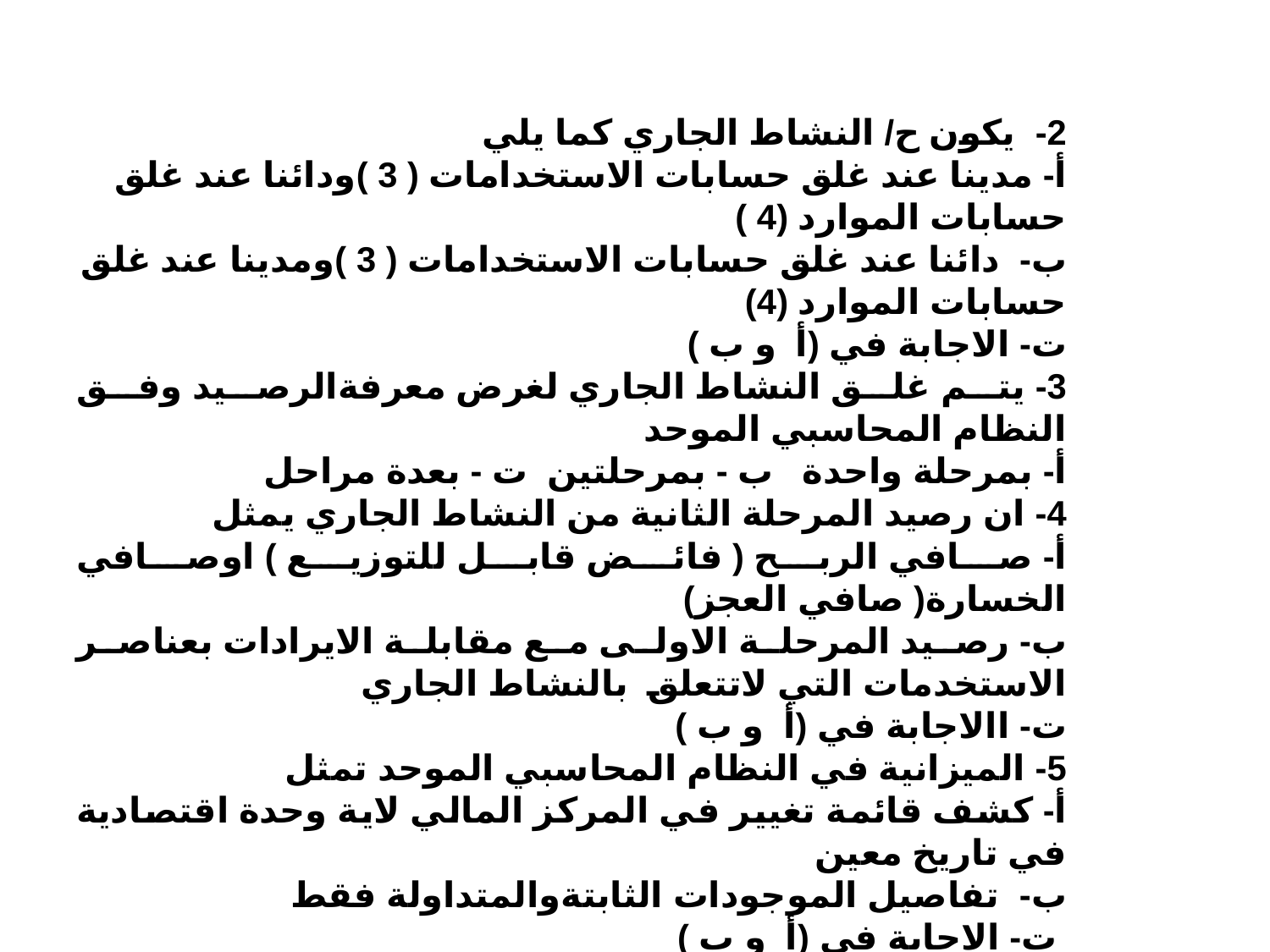

2-  يكون ح/ النشاط الجاري كما يلي
أ- مدينا عند غلق حسابات الاستخدامات ( 3 )ودائنا عند غلق حسابات الموارد (4 )
ب-  دائنا عند غلق حسابات الاستخدامات ( 3 )ومدينا عند غلق حسابات الموارد (4)
ت- الاجابة في (أ  و ب )
3- يتم غلق النشاط الجاري لغرض معرفةالرصيد وفق النظام المحاسبي الموحد
أ- بمرحلة واحدة   ب - بمرحلتين  ت - بعدة مراحل
4- ان رصيد المرحلة الثانية من النشاط الجاري يمثل
أ- صافي الربح ( فائض قابل للتوزيع ) اوصافي الخسارة( صافي العجز)
ب- رصيد المرحلة الاولى مع مقابلة الايرادات بعناصر الاستخدمات التي لاتتعلق  بالنشاط الجاري
ت- االاجابة في (أ  و ب )
5- الميزانية في النظام المحاسبي الموحد تمثل
أ- كشف قائمة تغيير في المركز المالي لاية وحدة اقتصادية في تاريخ معين
ب-  تفاصيل الموجودات الثابتةوالمتداولة فقط
 ت- الاجابة في (أ  و ب )